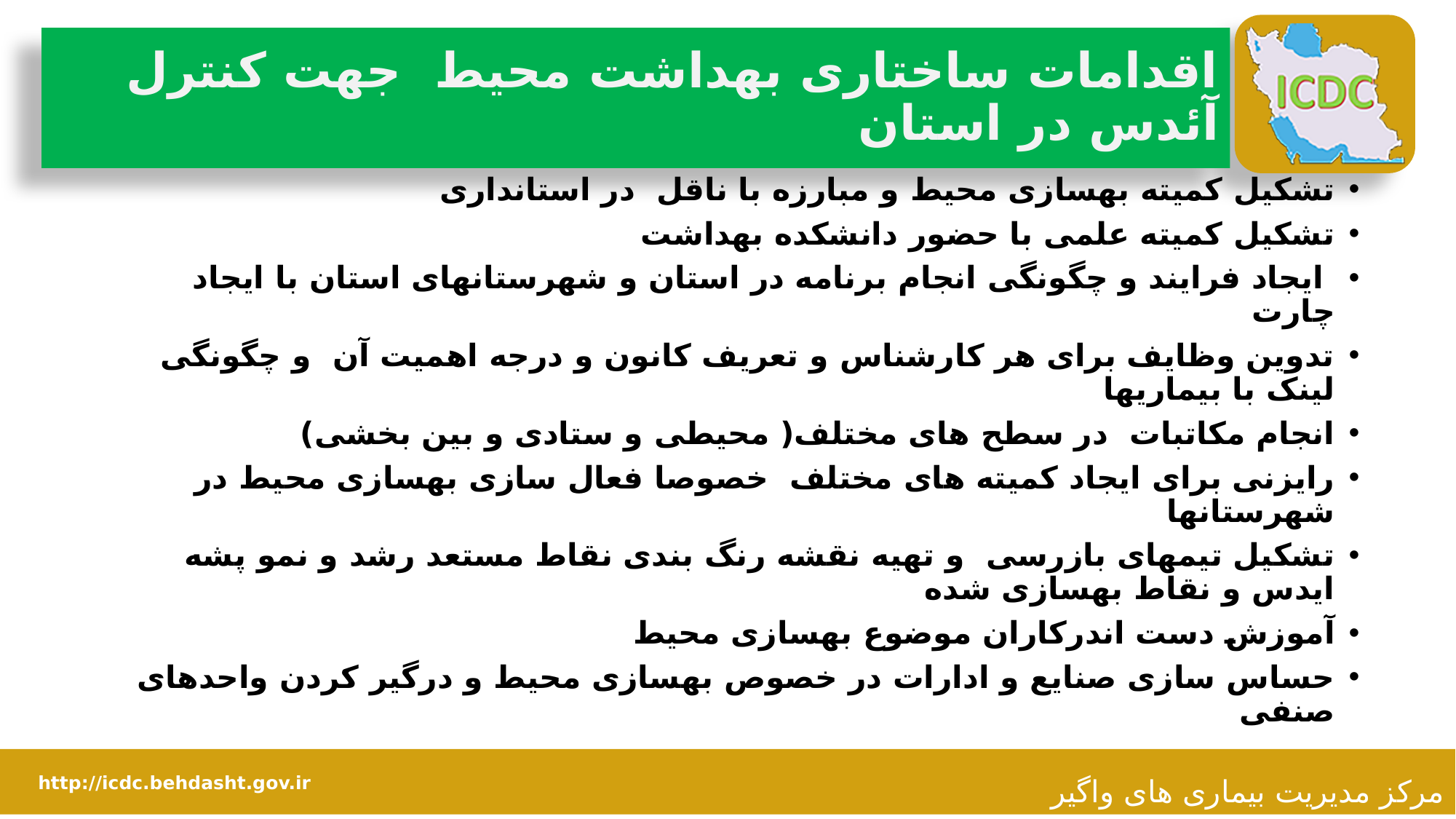

# اقدامات ساختاری بهداشت محیط  جهت کنترل آئدس در استان
تشکیل کمیته بهسازی محیط و مبارزه با ناقل  در استانداری
تشکیل کمیته علمی با حضور دانشکده بهداشت
 ایجاد فرایند و چگونگی انجام برنامه در استان و شهرستانهای استان با ایجاد چارت
تدوین وظایف برای هر کارشناس و تعریف کانون و درجه اهمیت آن  و چگونگی لینک با بیماریها
انجام مکاتبات  در سطح های مختلف( محیطی و ستادی و بین بخشی)
رایزنی برای ایجاد کمیته های مختلف  خصوصا فعال سازی بهسازی محیط در شهرستانها
تشکیل تیمهای بازرسی  و تهیه نقشه رنگ بندی نقاط مستعد رشد و نمو پشه ایدس و نقاط بهسازی شده
آموزش دست اندرکاران موضوع بهسازی محیط
حساس سازی صنایع و ادارات در خصوص بهسازی محیط و درگیر کردن واحدهای صنفی